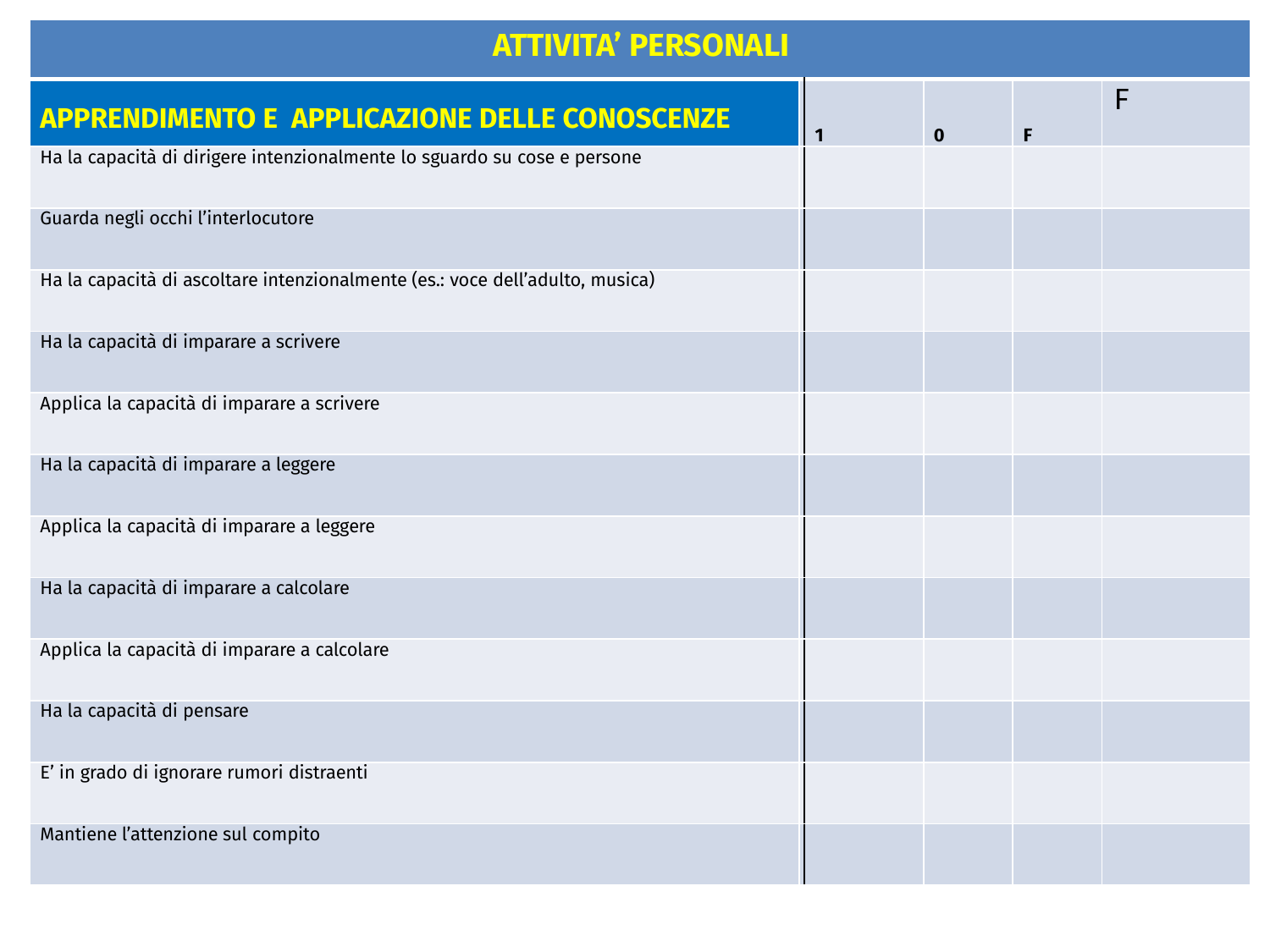

| ATTIVITA’ PERSONALI |  |  |  |  |  |
| --- | --- | --- | --- | --- | --- |
| APPRENDIMENTO E APPLICAZIONE DELLE CONOSCENZE | 2 | 1 | 0 | F | F |
| Ha la capacità di dirigere intenzionalmente lo sguardo su cose e persone |  |  |  |  |  |
| Guarda negli occhi l’interlocutore |  |  |  |  |  |
| Ha la capacità di ascoltare intenzionalmente (es.: voce dell’adulto, musica) |  |  |  |  |  |
| Ha la capacità di imparare a scrivere |  |  |  |  |  |
| Applica la capacità di imparare a scrivere |  |  |  |  |  |
| Ha la capacità di imparare a leggere |  |  |  |  |  |
| Applica la capacità di imparare a leggere |  |  |  |  |  |
| Ha la capacità di imparare a calcolare |  |  |  |  |  |
| Applica la capacità di imparare a calcolare |  |  |  |  |  |
| Ha la capacità di pensare |  |  |  |  |  |
| E’ in grado di ignorare rumori distraenti |  |  |  |  |  |
| Mantiene l’attenzione sul compito |  |  |  |  |  |
#